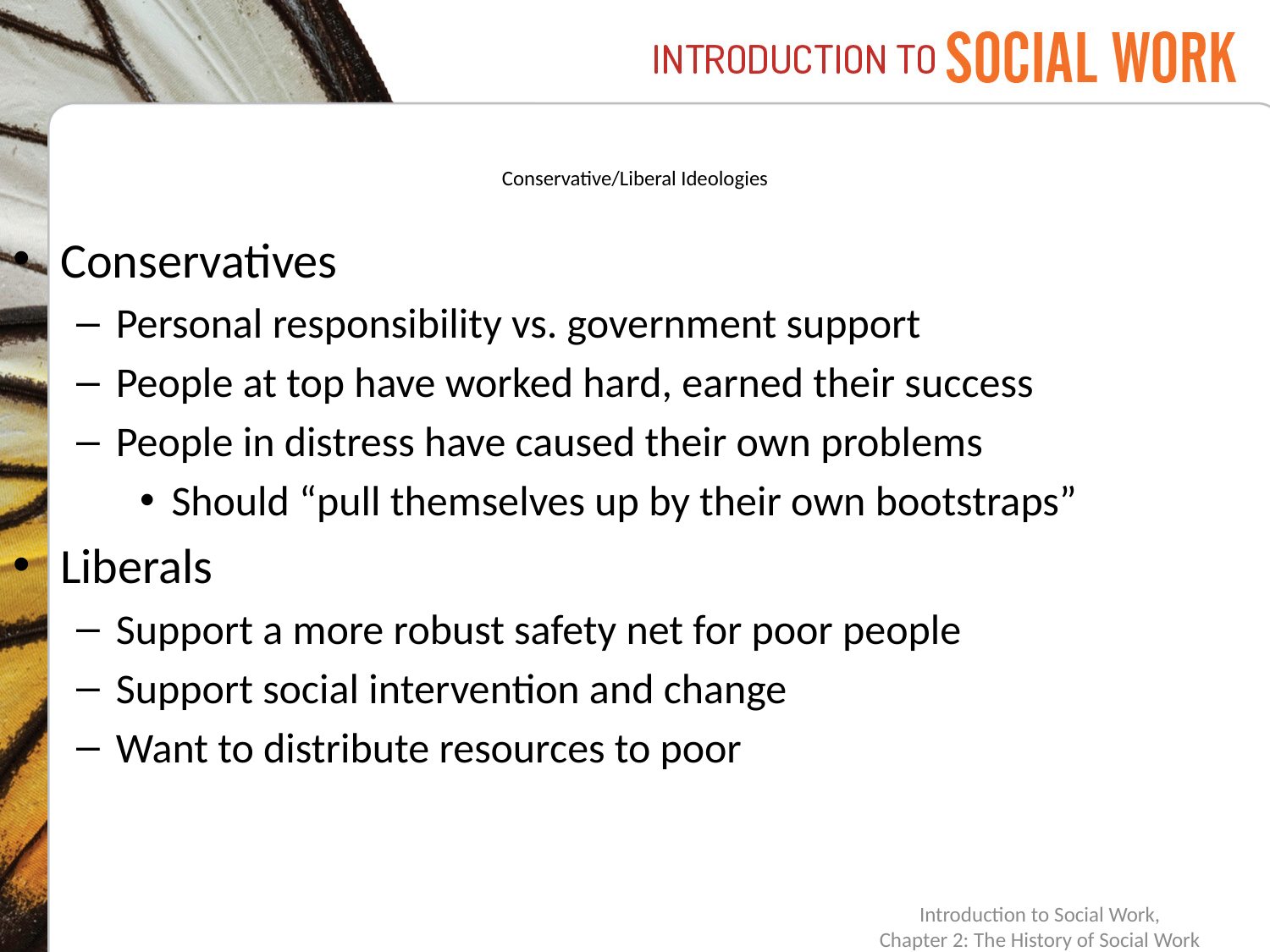

# Conservative/Liberal Ideologies
Conservatives
Personal responsibility vs. government support
People at top have worked hard, earned their success
People in distress have caused their own problems
Should “pull themselves up by their own bootstraps”
Liberals
Support a more robust safety net for poor people
Support social intervention and change
Want to distribute resources to poor
Introduction to Social Work,
Chapter 2: The History of Social Work